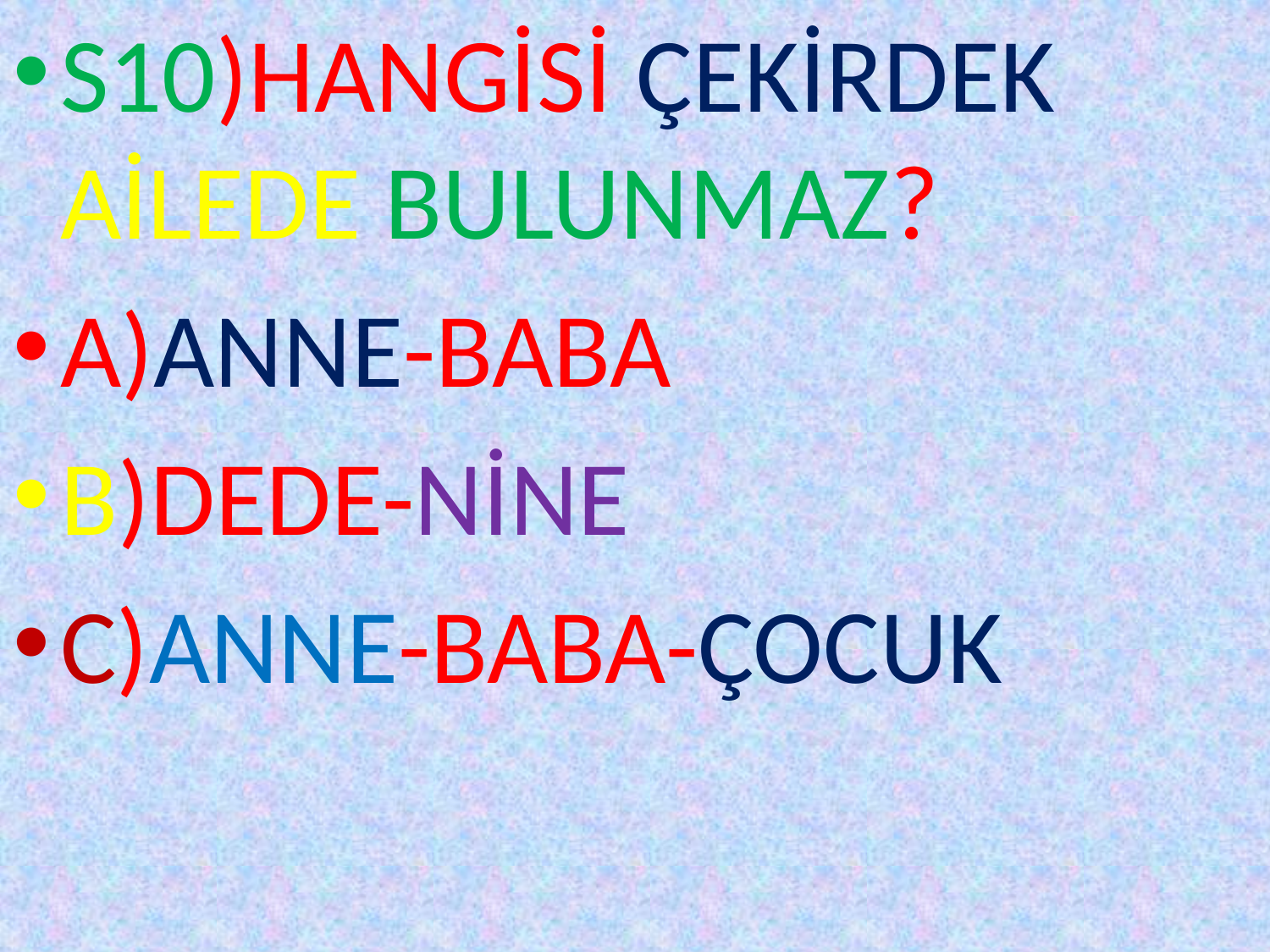

S10)HANGİSİ ÇEKİRDEK AİLEDE BULUNMAZ?
A)ANNE-BABA
B)DEDE-NİNE
C)ANNE-BABA-ÇOCUK
#